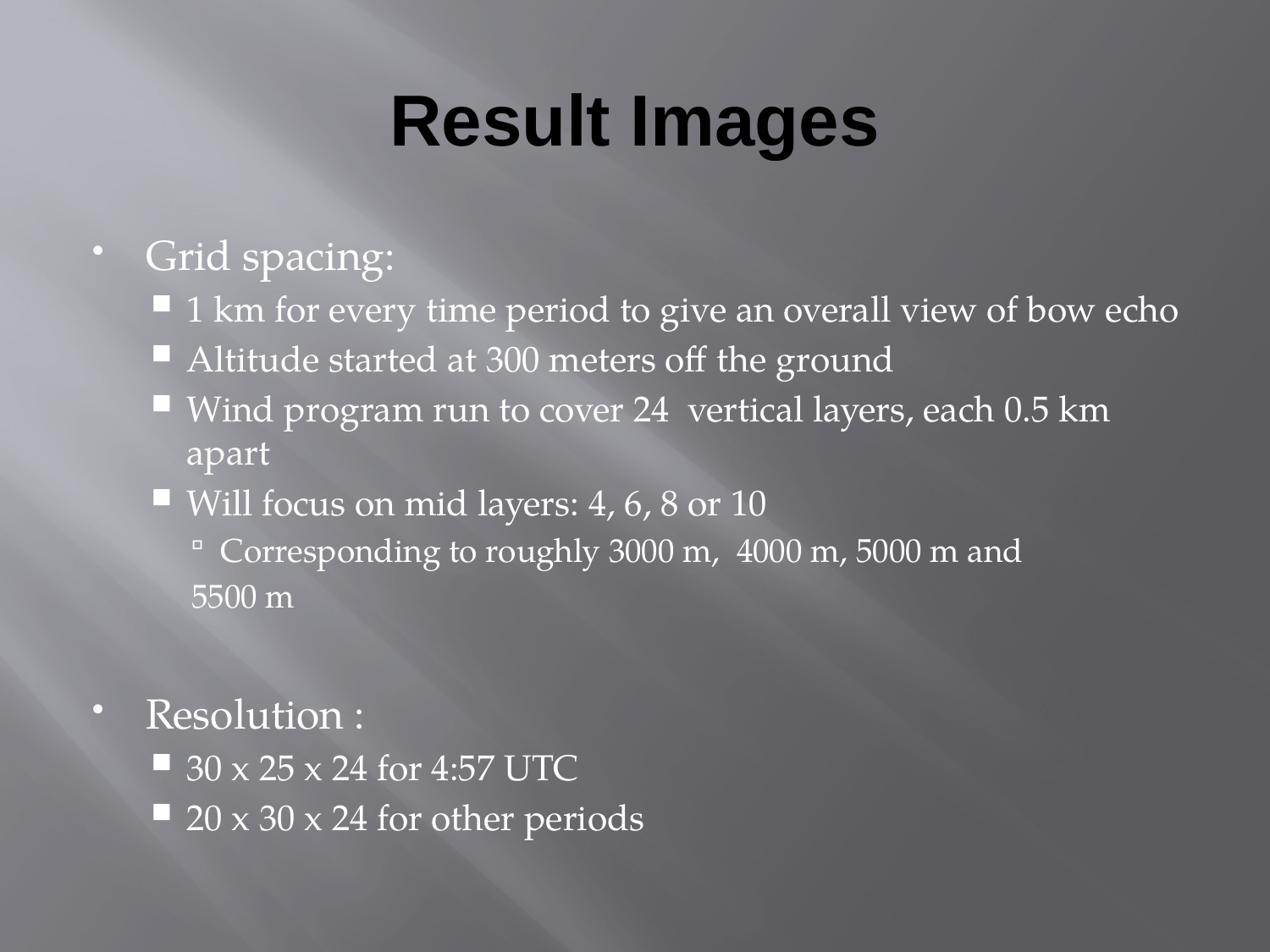

# Result Images
Grid spacing:
1 km for every time period to give an overall view of bow echo
Altitude started at 300 meters off the ground
Wind program run to cover 24  vertical layers, each 0.5 km apart
Will focus on mid layers: 4, 6, 8 or 10
Corresponding to roughly 3000 m,  4000 m, 5000 m and
5500 m

Resolution :
30 x 25 x 24 for 4:57 UTC
20 x 30 x 24 for other periods